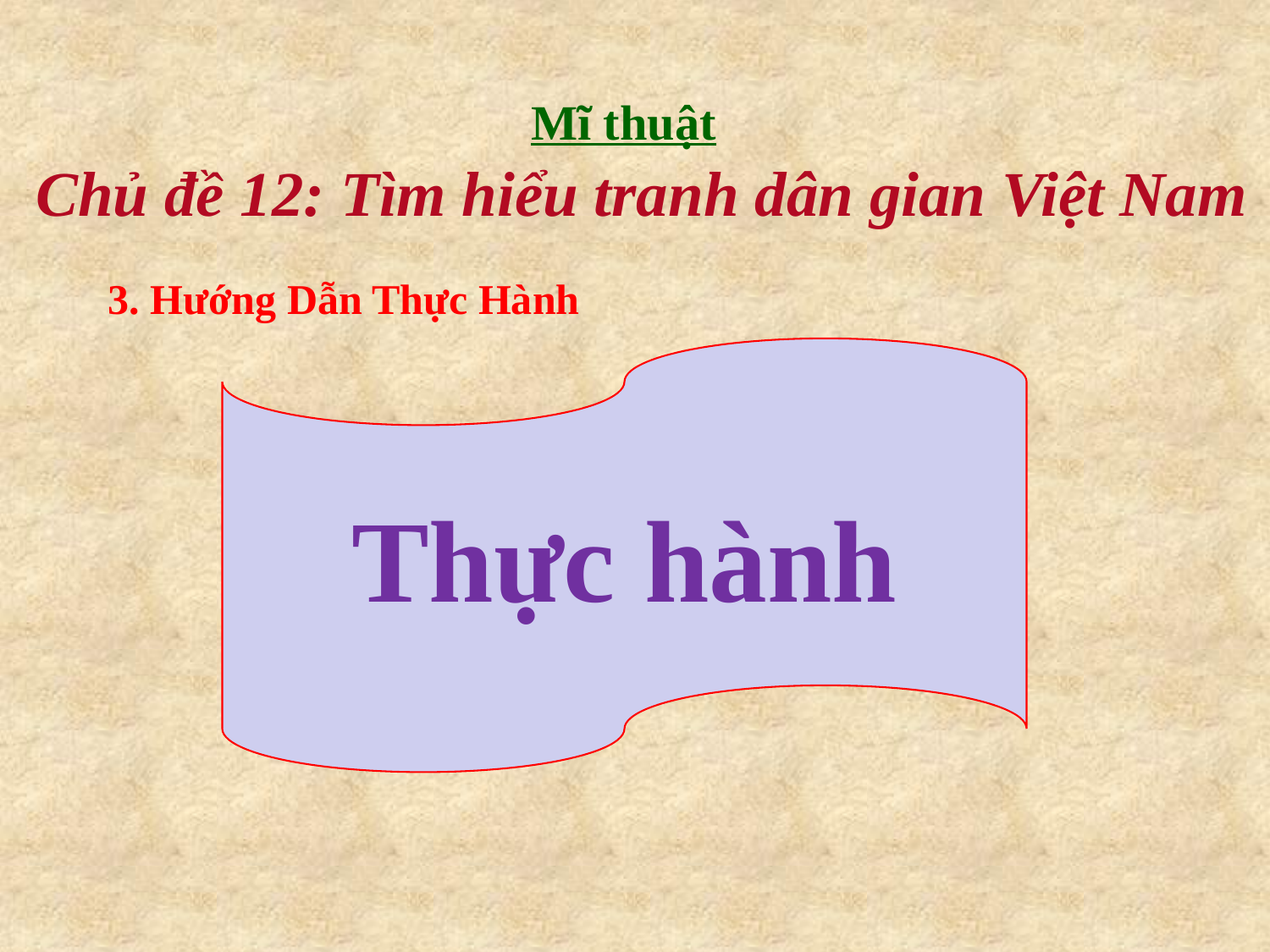

Mĩ thuật
Chủ đề 12: Tìm hiểu tranh dân gian Việt Nam
3. Hướng Dẫn Thực Hành
Thực hành